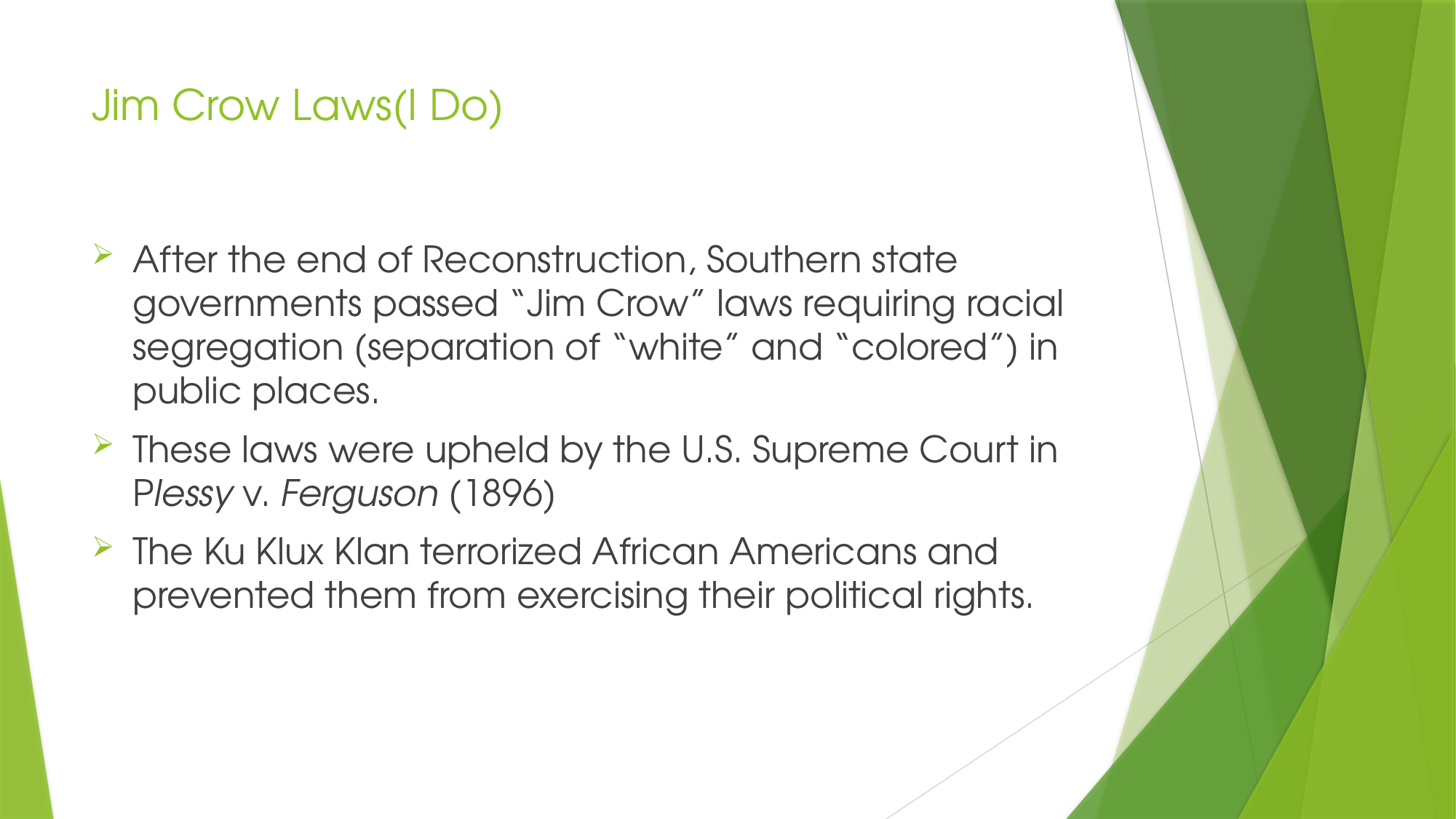

# Jim Crow Laws(I Do)
After the end of Reconstruction, Southern state governments passed “Jim Crow” laws requiring racial segregation (separation of “white” and “colored”) in public places.
These laws were upheld by the U.S. Supreme Court in Plessy v. Ferguson (1896)
The Ku Klux Klan terrorized African Americans and prevented them from exercising their political rights.